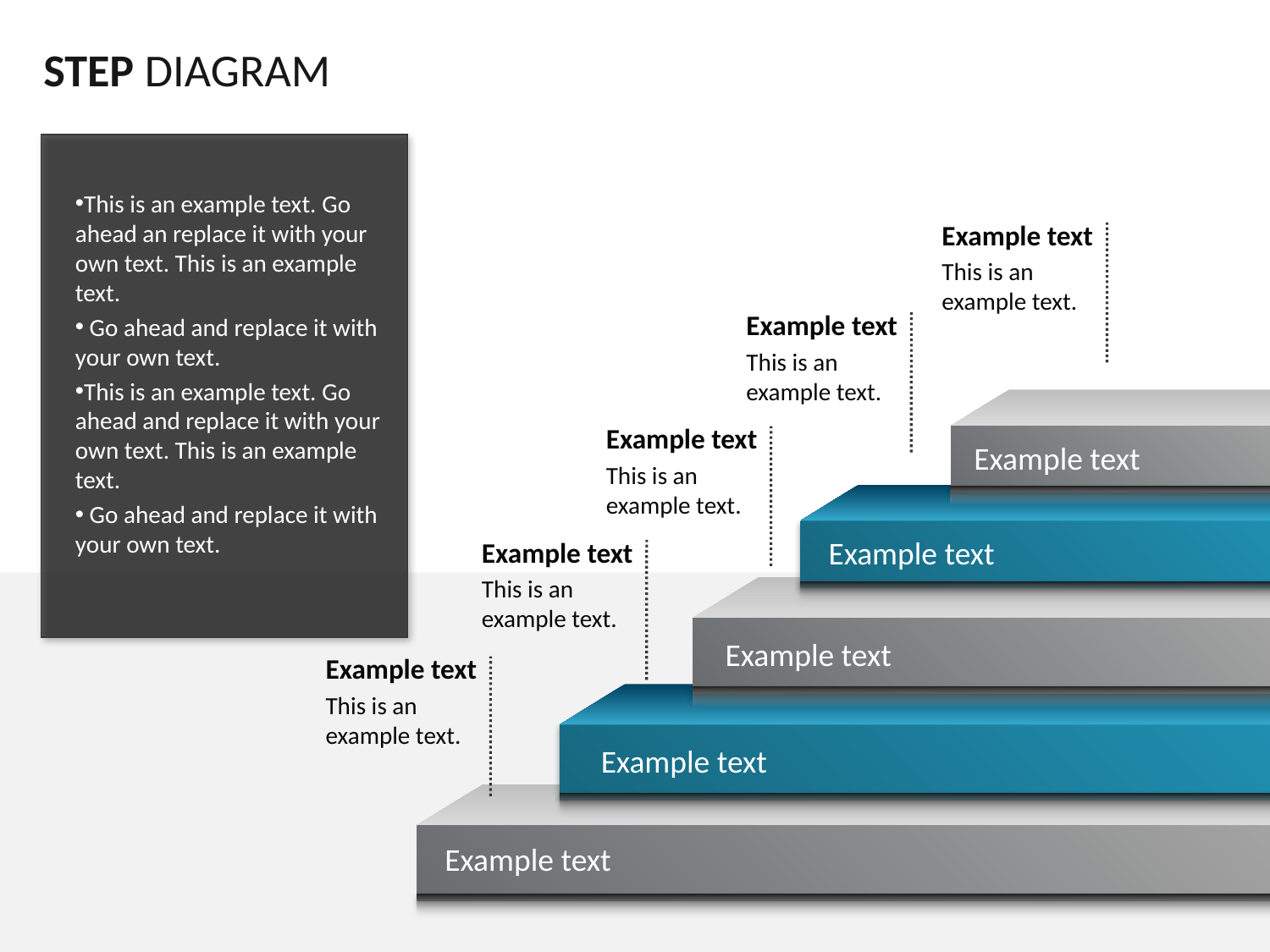

STEP DIAGRAM

This is an example text. Go ahead an replace it with your own text. This is an example text.
 Go ahead and replace it with your own text.
This is an example text. Go ahead and replace it with your own text. This is an example text.
 Go ahead and replace it with your own text.

Example text
This is an example text.

Example text
This is an example text.

Example text
This is an example text.

Example text

Example text
Example text
This is an example text.

Example text
Example text
This is an example text.

Example text

Example text